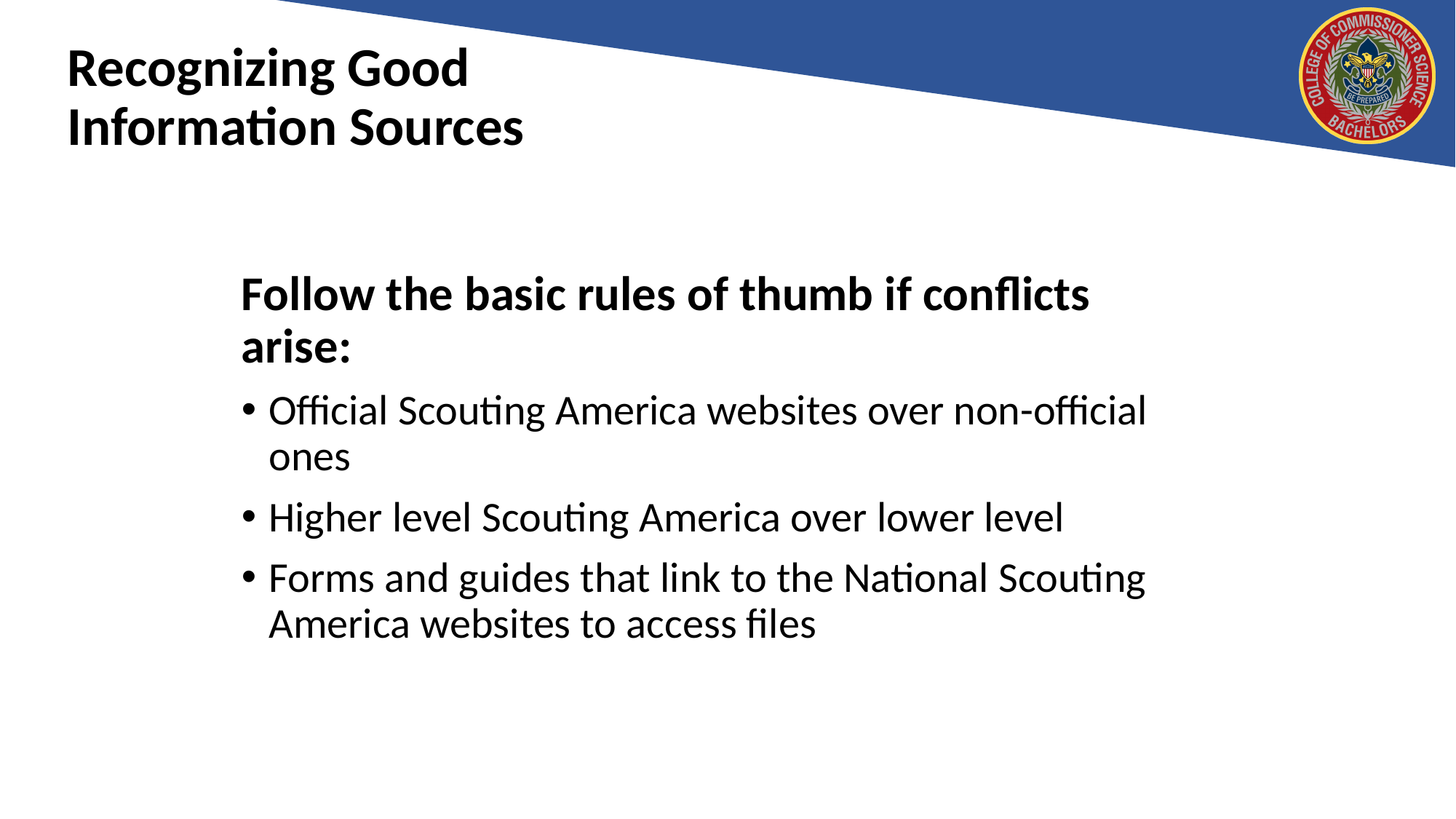

# Recognizing Good Information Sources
Follow the basic rules of thumb if conflicts arise:
Official Scouting America websites over non-official ones
Higher level Scouting America over lower level
Forms and guides that link to the National Scouting America websites to access files